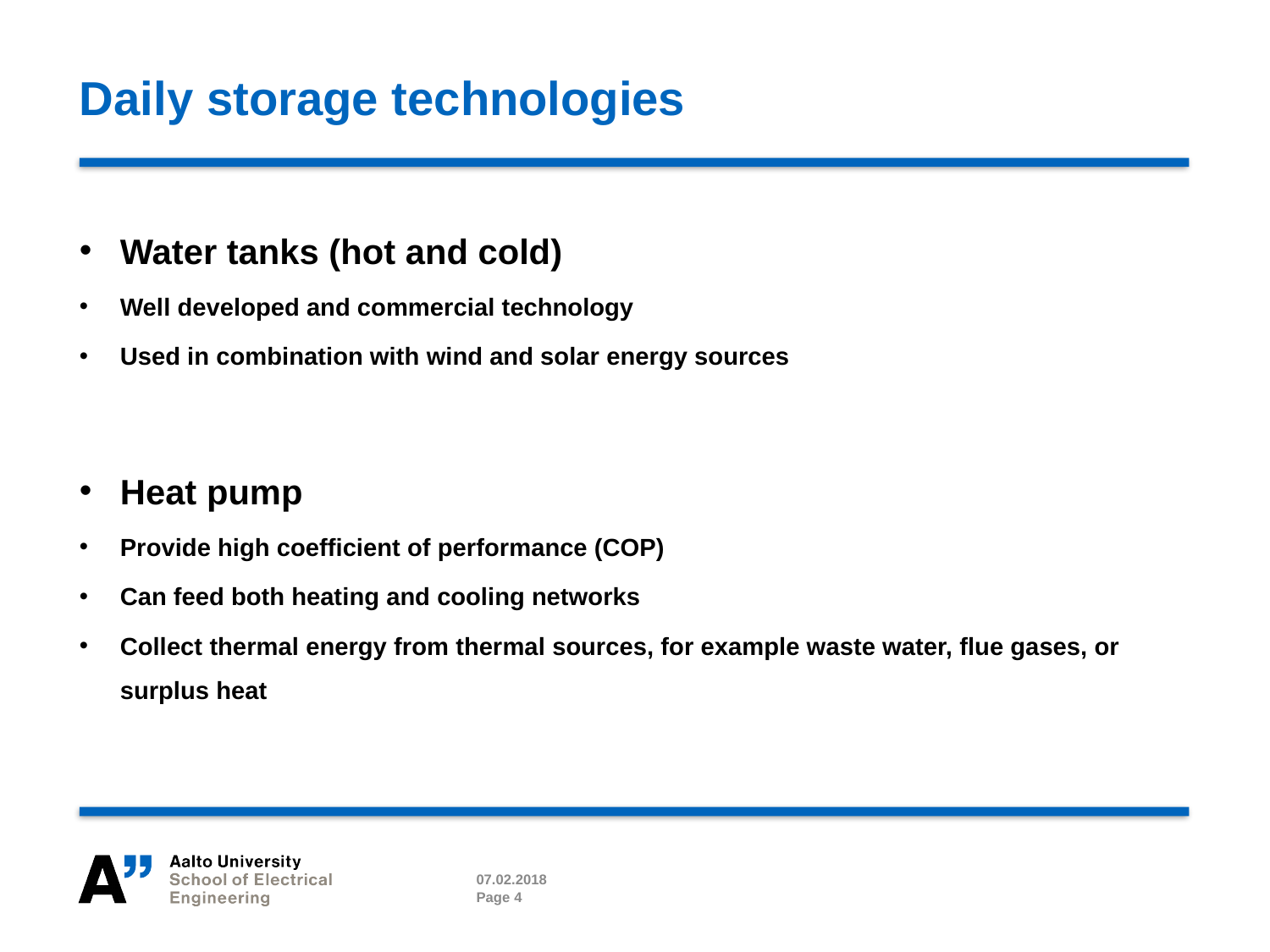

# Daily storage technologies
Water tanks (hot and cold)
Well developed and commercial technology
Used in combination with wind and solar energy sources

Heat pump
Provide high coefficient of performance (COP)
Can feed both heating and cooling networks
Collect thermal energy from thermal sources, for example waste water, flue gases, or surplus heat

07.02.2018
Page 4